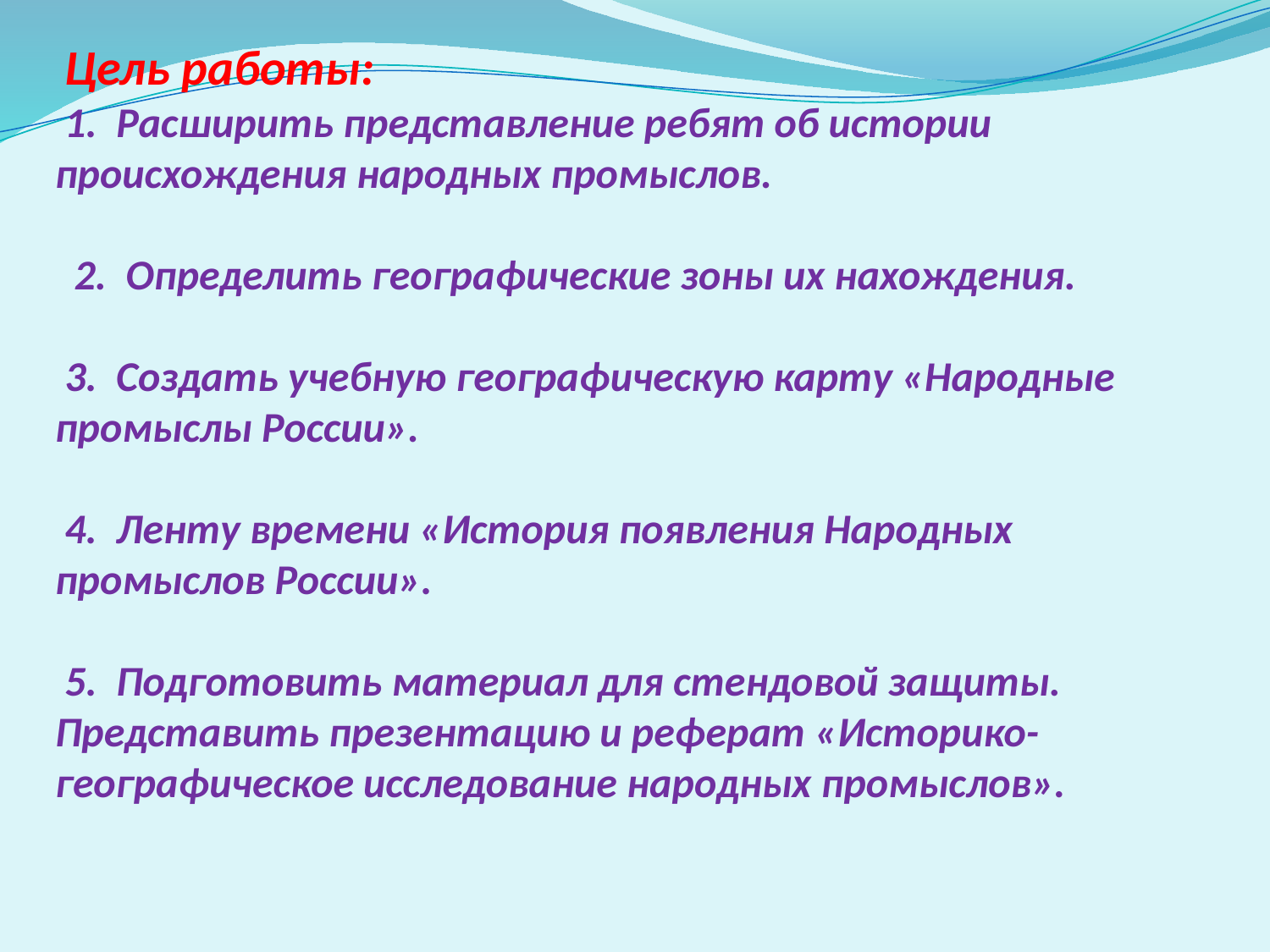

# Цель работы: 1.  Расширить представление ребят об истории происхождения народных промыслов. 2.  Определить географические зоны их нахождения. 3.  Создать учебную географическую карту «Народные промыслы России». 4.  Ленту времени «История появления Народных промыслов России». 5.  Подготовить материал для стендовой защиты.    Представить презентацию и реферат «Историко-географическое исследование народных промыслов».